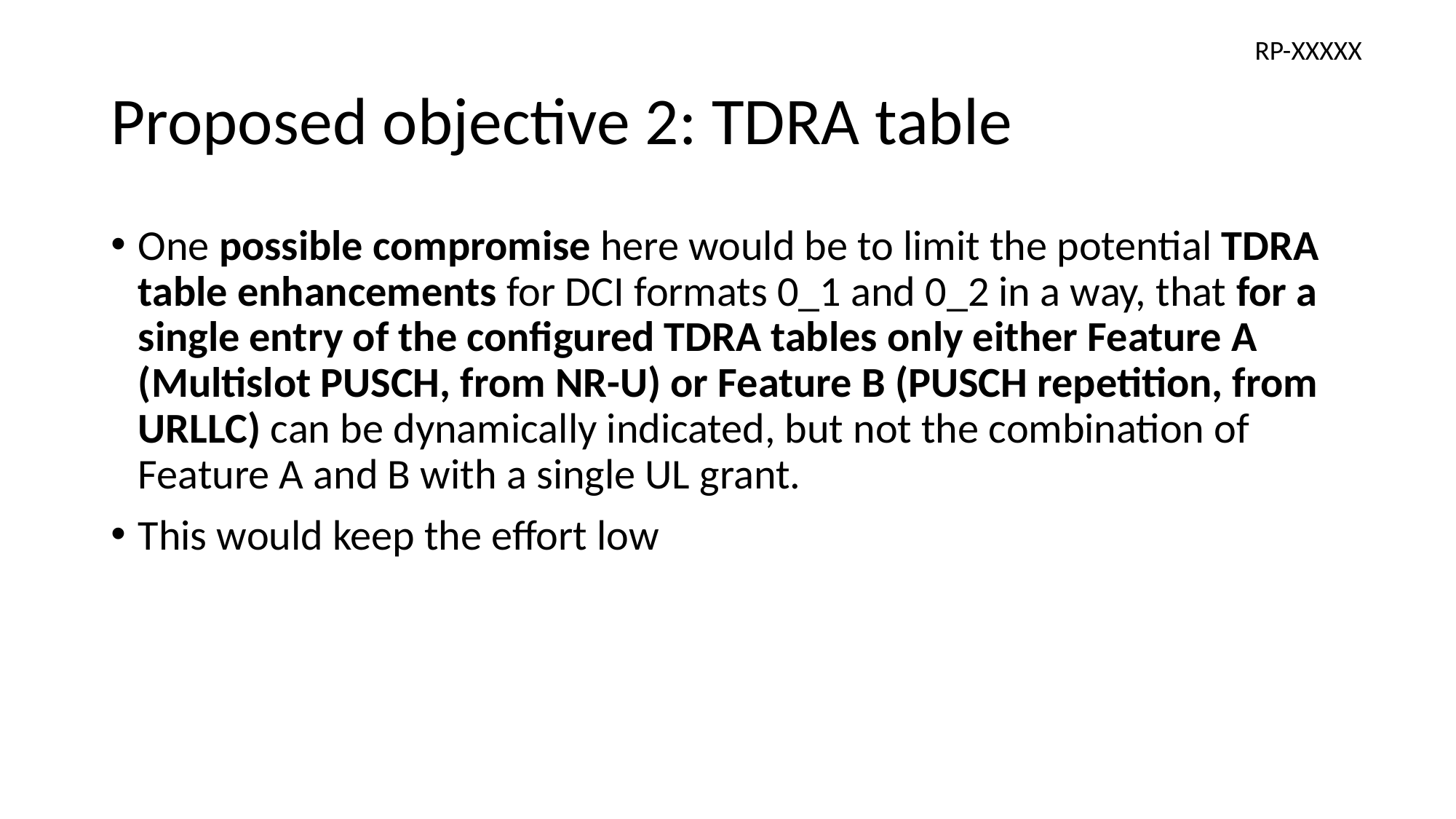

RP-XXXXX
# Proposed objective 2: TDRA table
One possible compromise here would be to limit the potential TDRA table enhancements for DCI formats 0_1 and 0_2 in a way, that for a single entry of the configured TDRA tables only either Feature A (Multislot PUSCH, from NR-U) or Feature B (PUSCH repetition, from URLLC) can be dynamically indicated, but not the combination of Feature A and B with a single UL grant.
This would keep the effort low